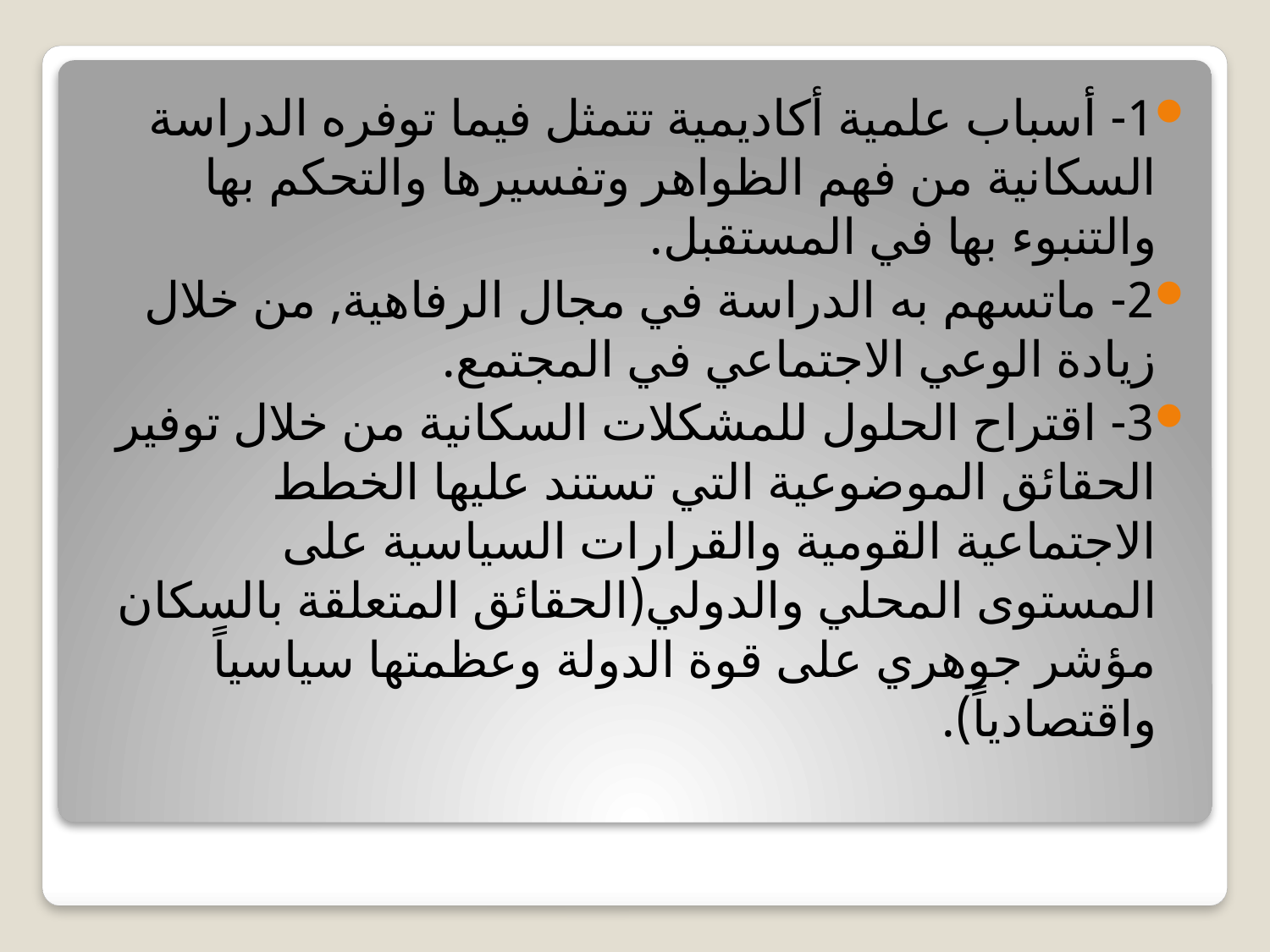

1- أسباب علمية أكاديمية تتمثل فيما توفره الدراسة السكانية من فهم الظواهر وتفسيرها والتحكم بها والتنبوء بها في المستقبل.
2- ماتسهم به الدراسة في مجال الرفاهية, من خلال زيادة الوعي الاجتماعي في المجتمع.
3- اقتراح الحلول للمشكلات السكانية من خلال توفير الحقائق الموضوعية التي تستند عليها الخطط الاجتماعية القومية والقرارات السياسية على المستوى المحلي والدولي(الحقائق المتعلقة بالسكان مؤشر جوهري على قوة الدولة وعظمتها سياسياً واقتصادياً).
#